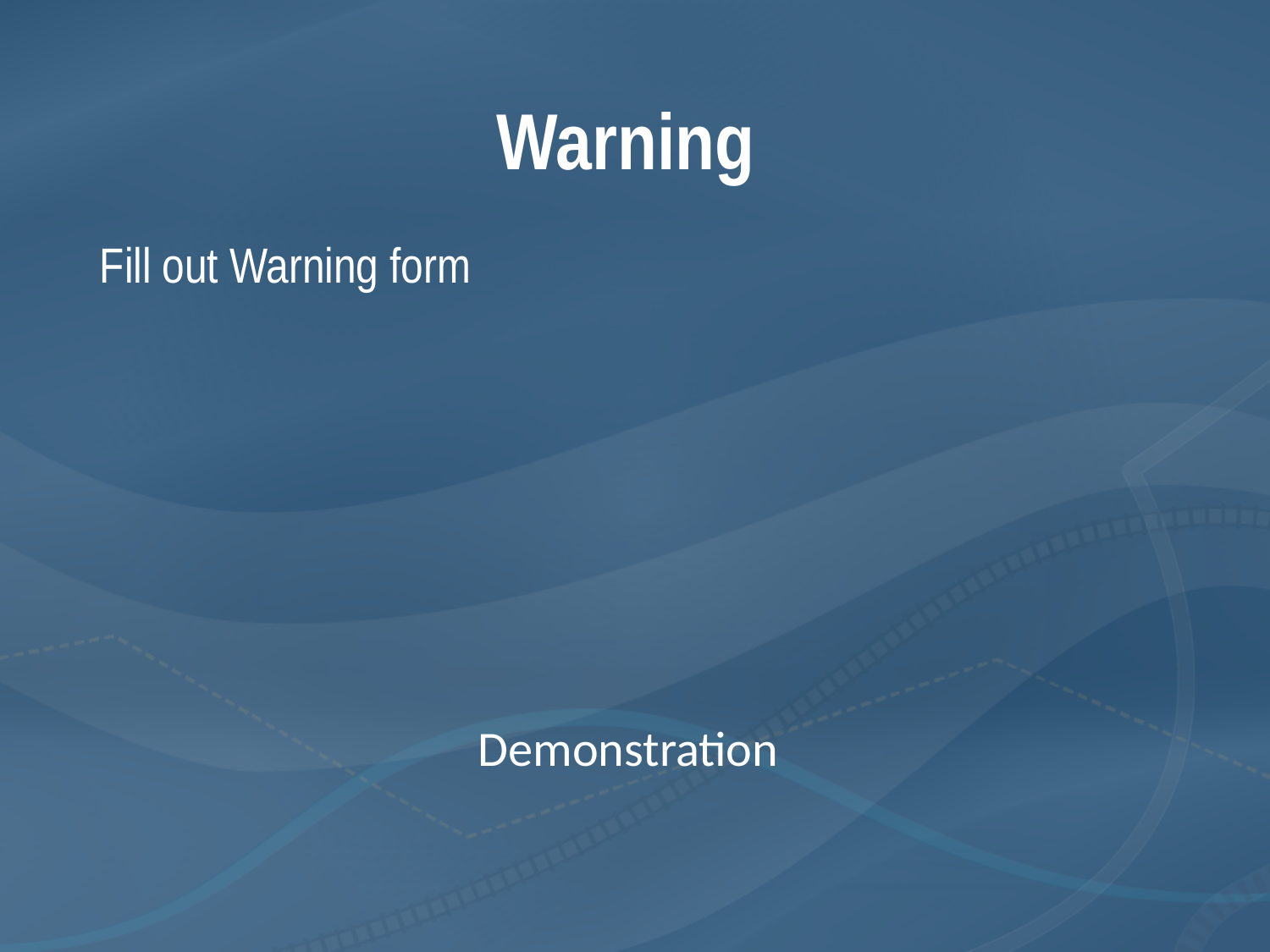

# Warning
Fill out Warning form

Demonstration